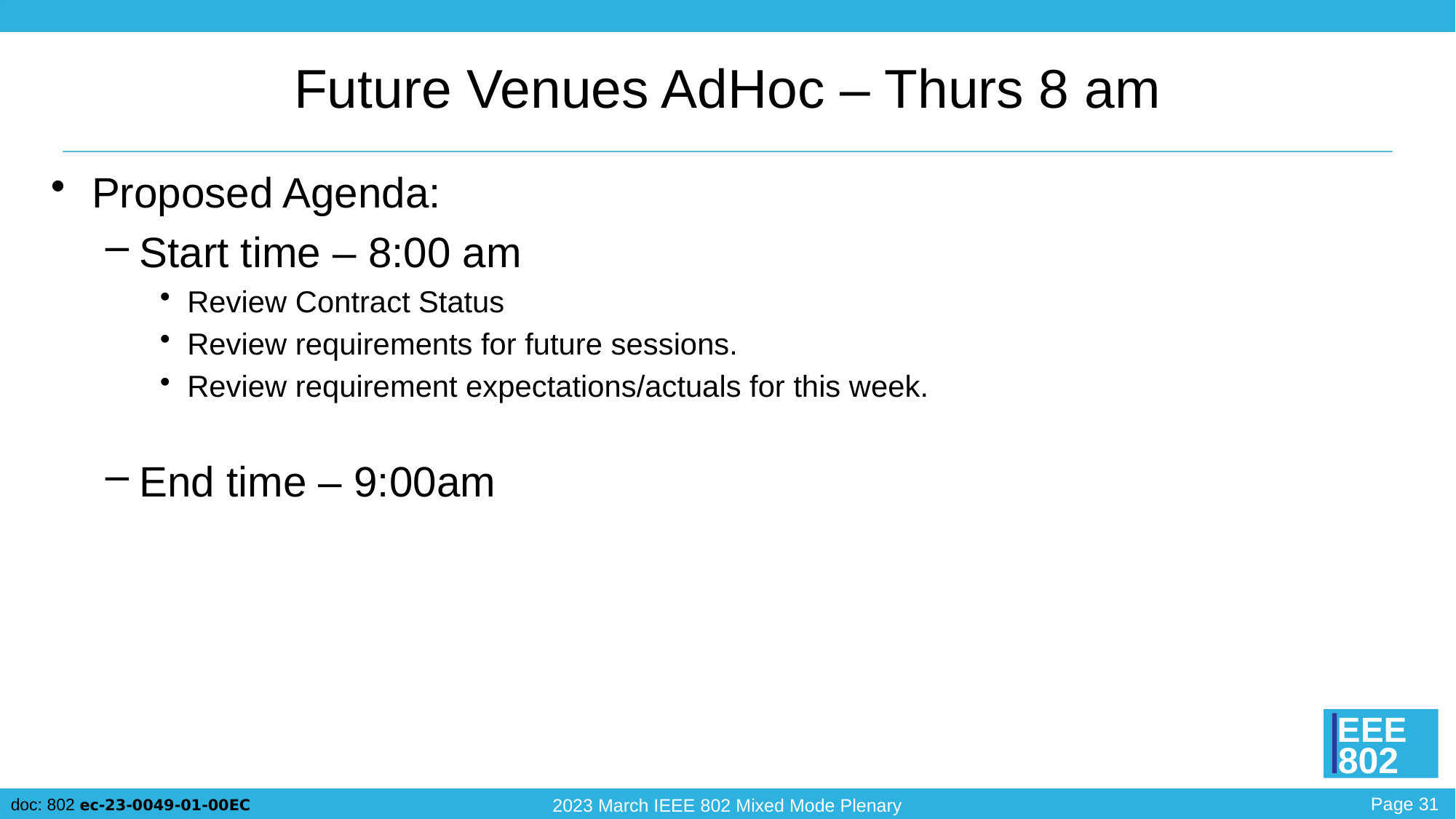

# Future Venues AdHoc – Thurs 8 am
Proposed Agenda:
Start time – 8:00 am
Review Contract Status
Review requirements for future sessions.
Review requirement expectations/actuals for this week.

End time – 9:00am